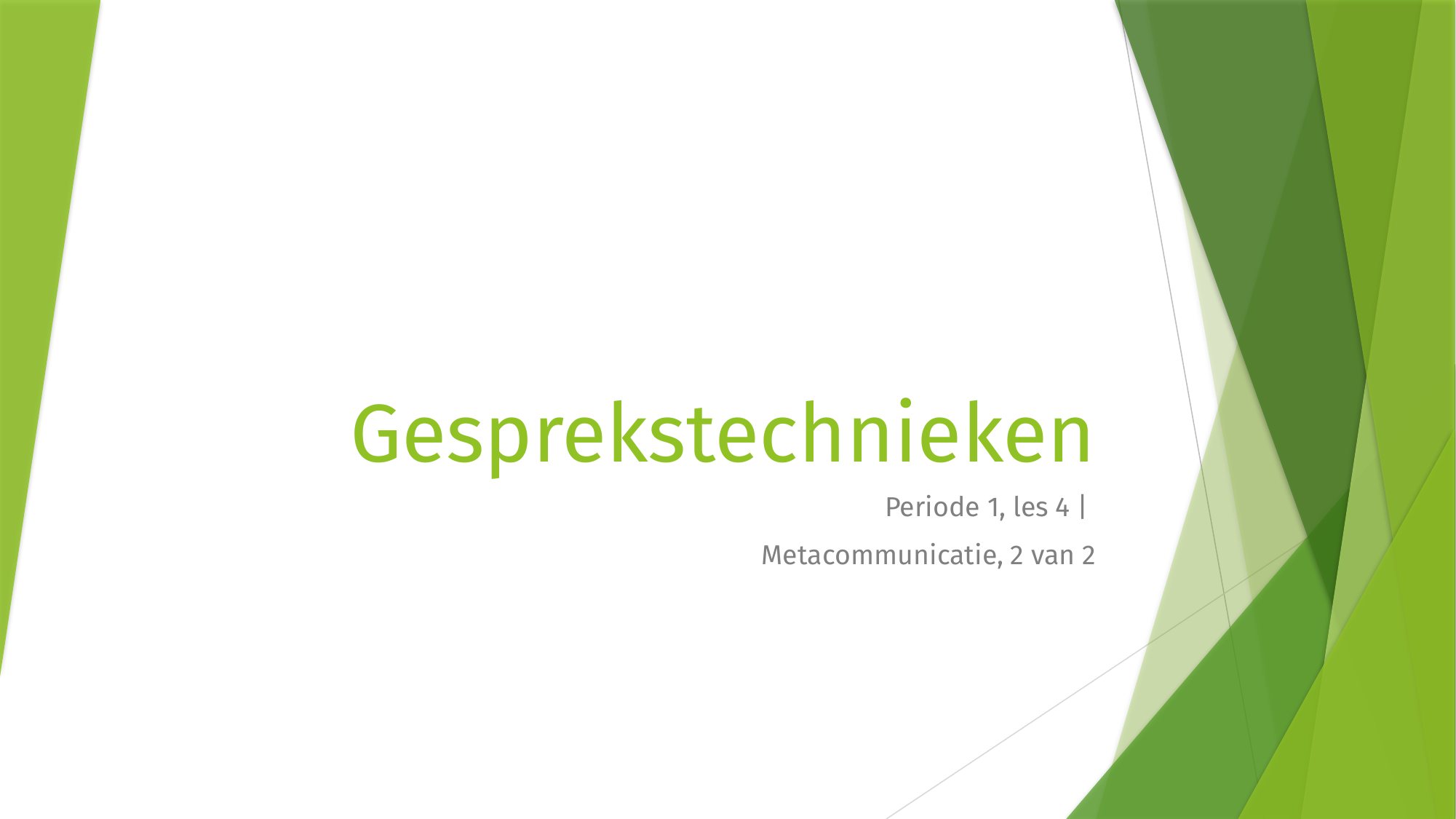

# Gesprekstechnieken
Periode 1, les 4 |
Metacommunicatie, 2 van 2